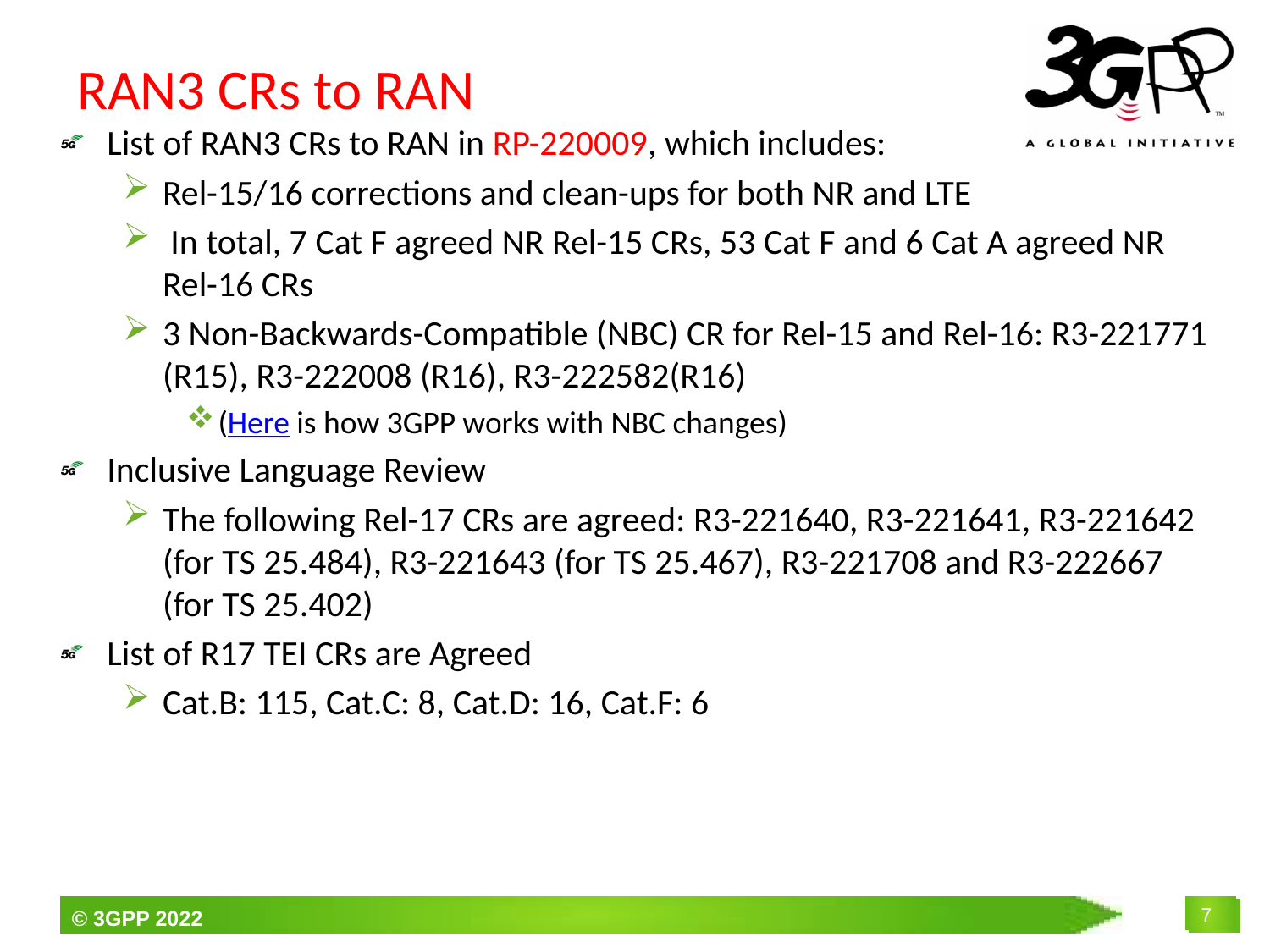

# RAN3 CRs to RAN
List of RAN3 CRs to RAN in RP-220009, which includes:
Rel-15/16 corrections and clean-ups for both NR and LTE
 In total, 7 Cat F agreed NR Rel-15 CRs, 53 Cat F and 6 Cat A agreed NR Rel-16 CRs
3 Non-Backwards-Compatible (NBC) CR for Rel-15 and Rel-16: R3-221771 (R15), R3-222008 (R16), R3-222582(R16)
(Here is how 3GPP works with NBC changes)
Inclusive Language Review
The following Rel-17 CRs are agreed: R3-221640, R3-221641, R3-221642 (for TS 25.484), R3-221643 (for TS 25.467), R3-221708 and R3-222667 (for TS 25.402)
List of R17 TEI CRs are Agreed
Cat.B: 115, Cat.C: 8, Cat.D: 16, Cat.F: 6